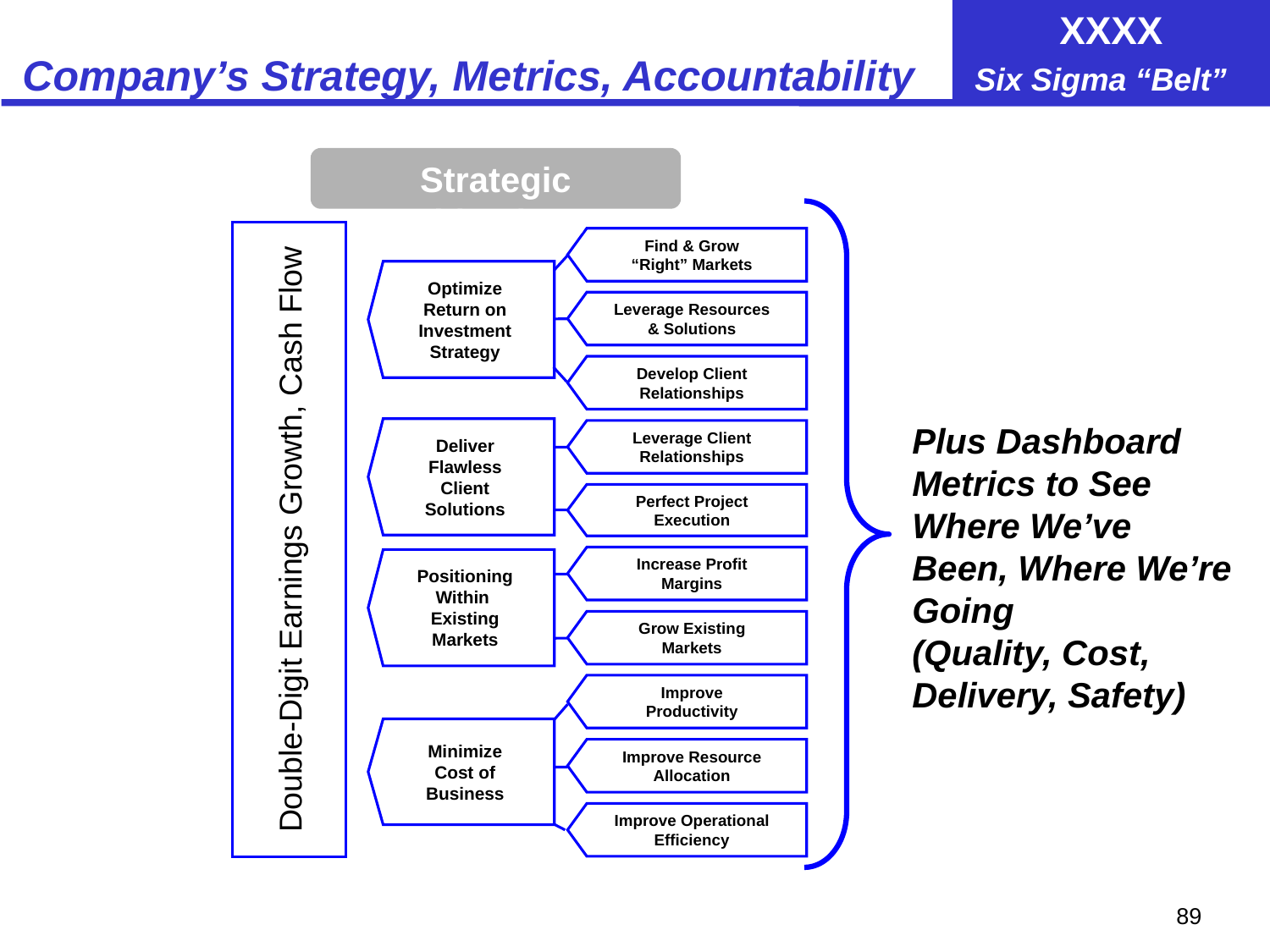

# Company’s Strategy, Metrics, Accountability
Strategic Objectives
Find & Grow
“Right” Markets

Optimize
Return on
Investment
Strategy
Leverage Resources
& Solutions

Develop Client
Relationships

Deliver
Flawless
Client
Solutions
Leverage Client
Relationships

Perfect Project
Execution
Double-Digit Earnings Growth, Cash Flow

Increase Profit
Margins
Positioning
Within
Existing
Markets

Grow Existing
Markets

Improve
Productivity

Minimize
Cost of
Business
Improve Resource
Allocation

Improve Operational
Efficiency

Plus Dashboard Metrics to See Where We’ve Been, Where We’re Going
(Quality, Cost, Delivery, Safety)